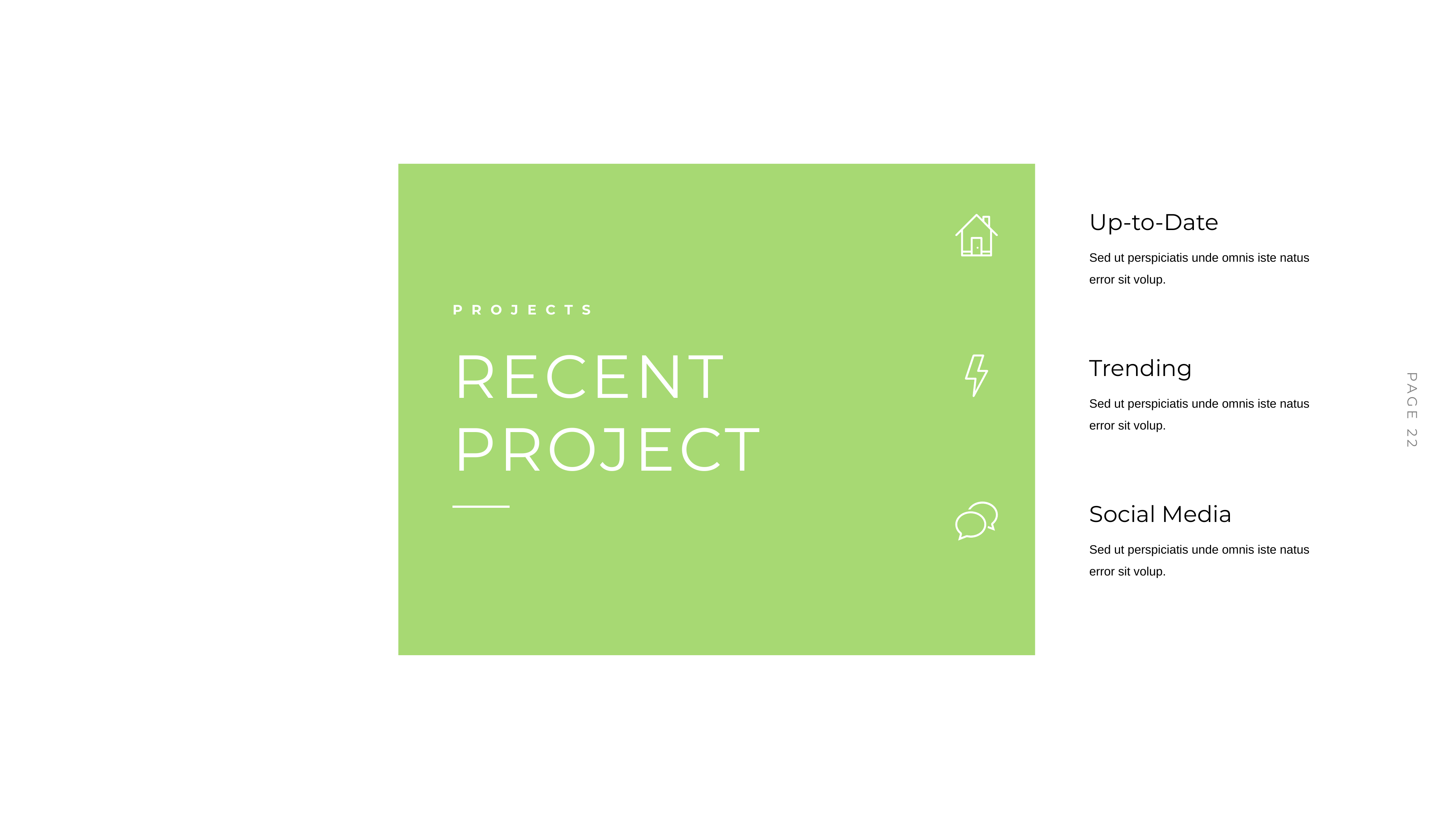

Up-to-Date
Sed ut perspiciatis unde omnis iste natus error sit volup.

projects
Recent
Project
Trending
Sed ut perspiciatis unde omnis iste natus error sit volup.

Social Media
Sed ut perspiciatis unde omnis iste natus error sit volup.